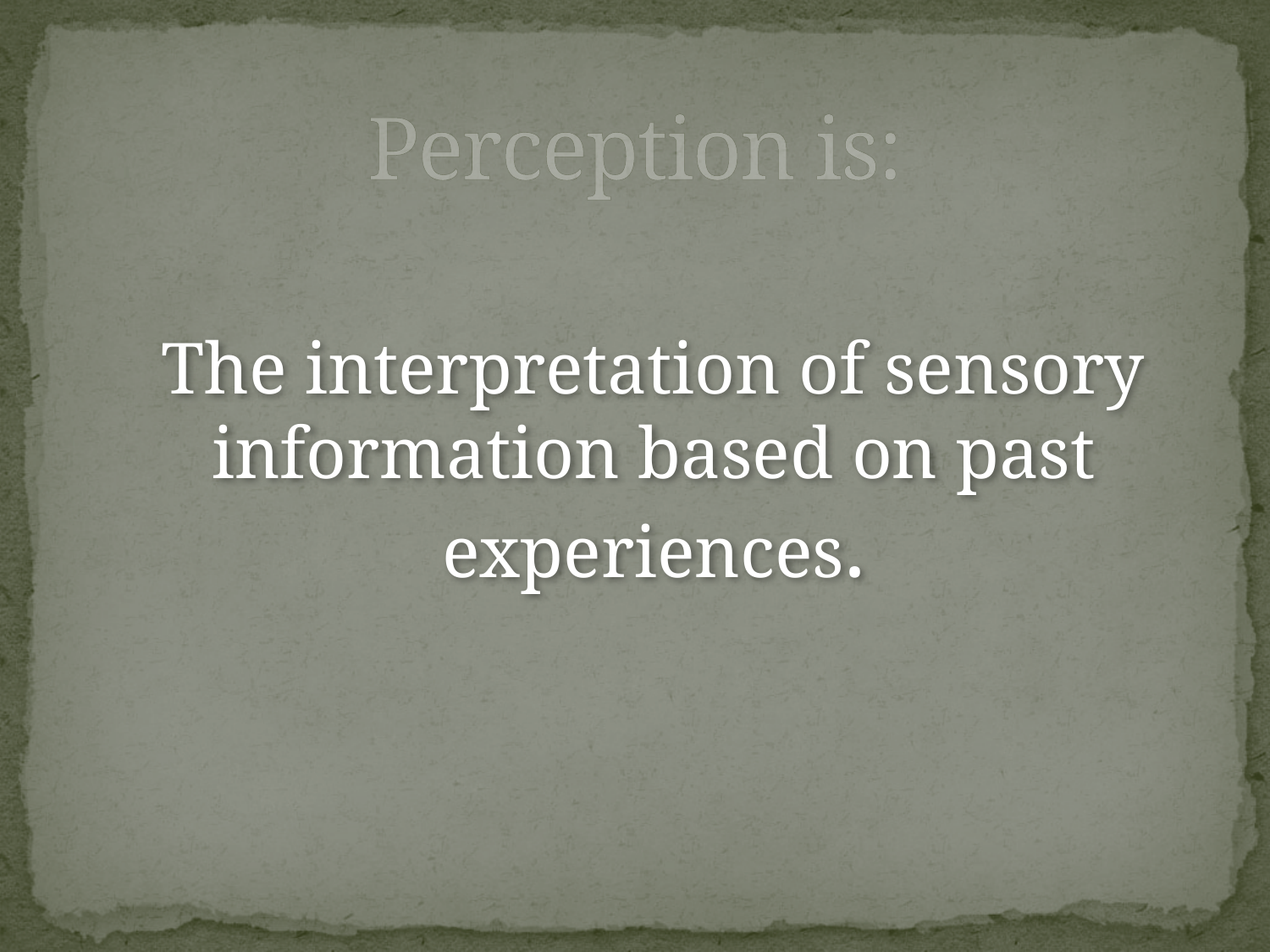

# Perception is:
  The interpretation of sensory information based on past experiences.